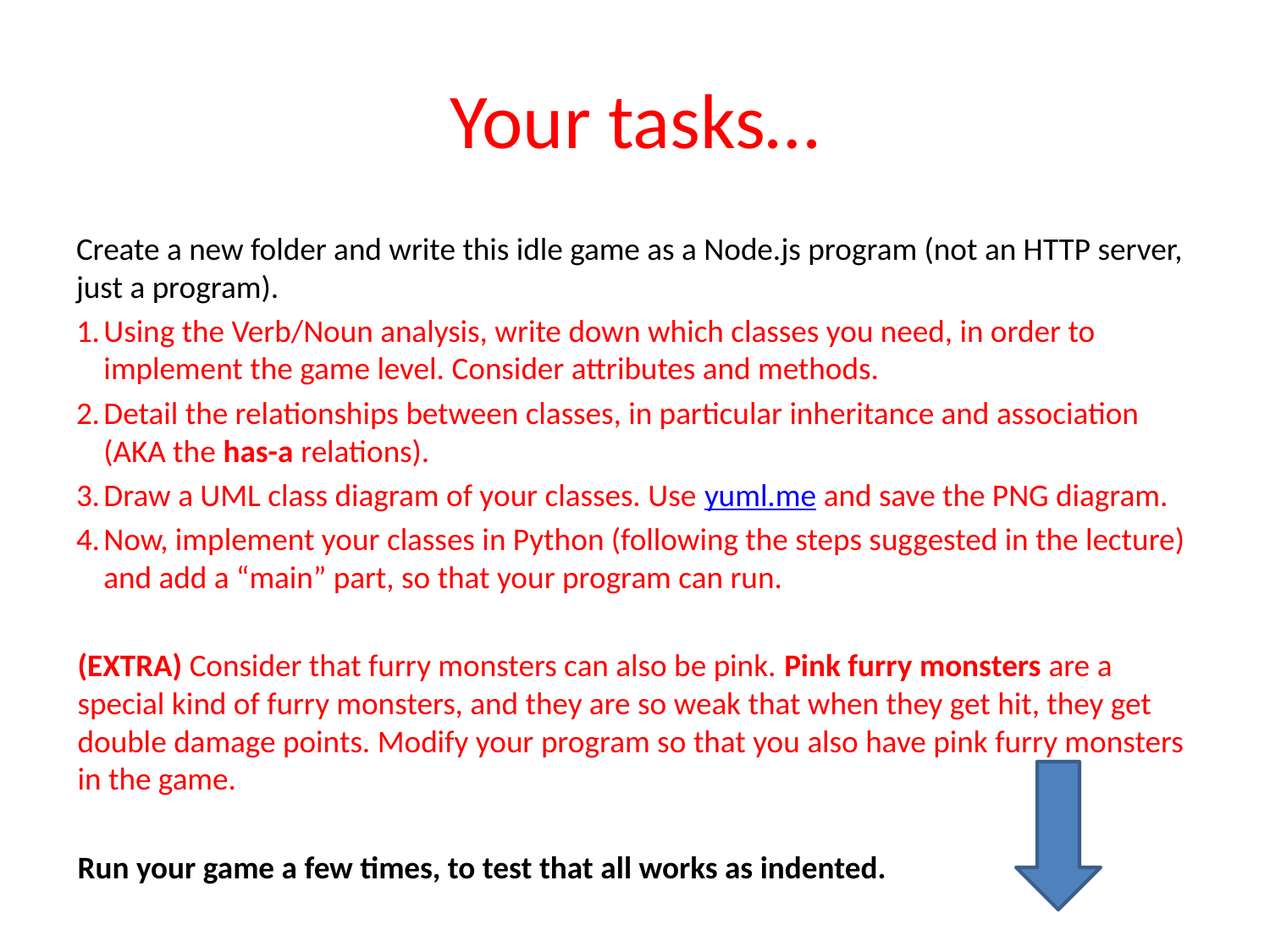

# Your tasks…
Create a new folder and write this idle game as a Node.js program (not an HTTP server, just a program).
Using the Verb/Noun analysis, write down which classes you need, in order to implement the game level. Consider attributes and methods.
Detail the relationships between classes, in particular inheritance and association (AKA the has-a relations).
Draw a UML class diagram of your classes. Use yuml.me and save the PNG diagram.
Now, implement your classes in Python (following the steps suggested in the lecture) and add a “main” part, so that your program can run.

(EXTRA) Consider that furry monsters can also be pink. Pink furry monsters are a special kind of furry monsters, and they are so weak that when they get hit, they get double damage points. Modify your program so that you also have pink furry monsters in the game.

Run your game a few times, to test that all works as indented.